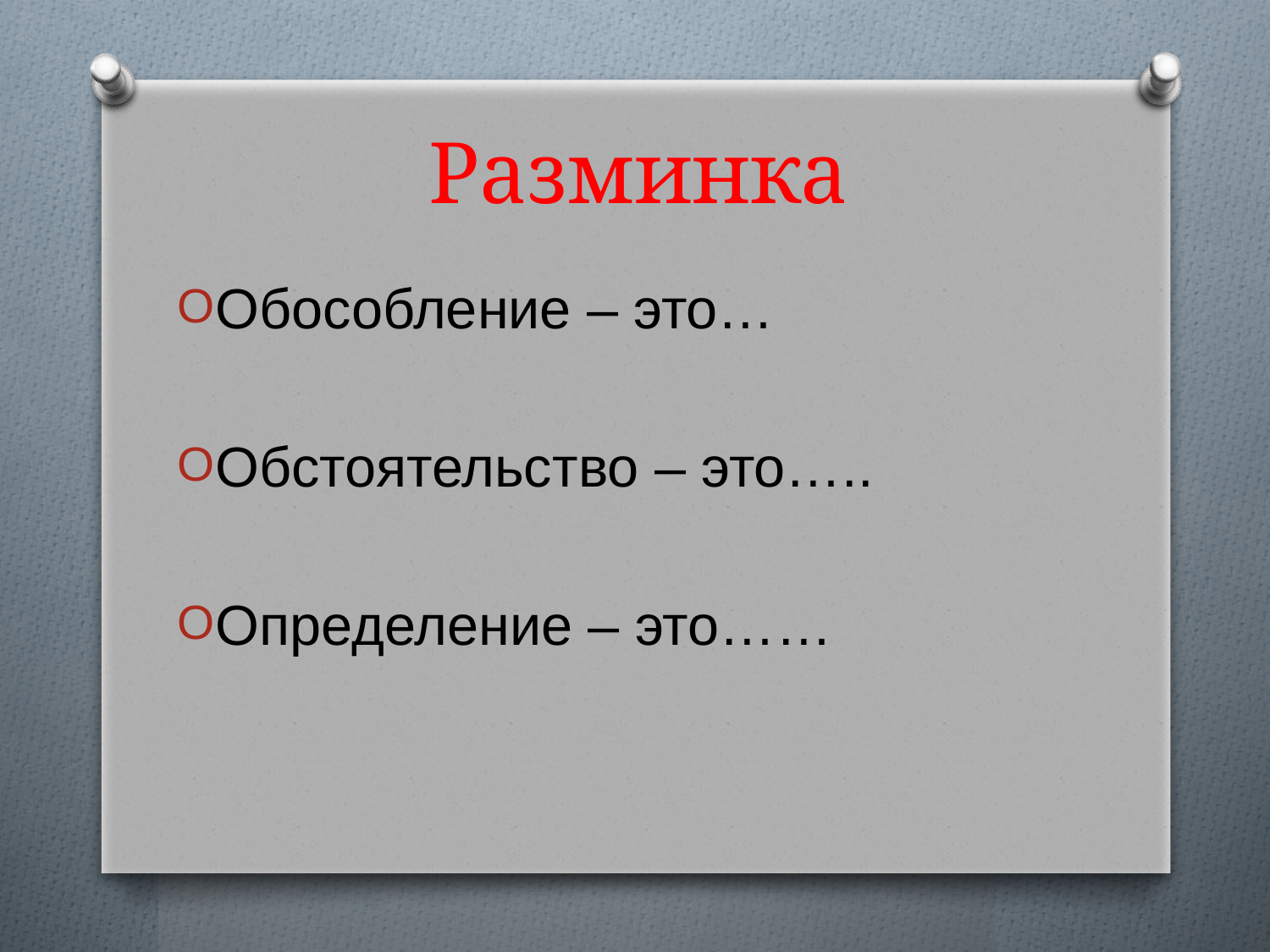

# Разминка
Обособление – это…

Обстоятельство – это…..

Определение – это……